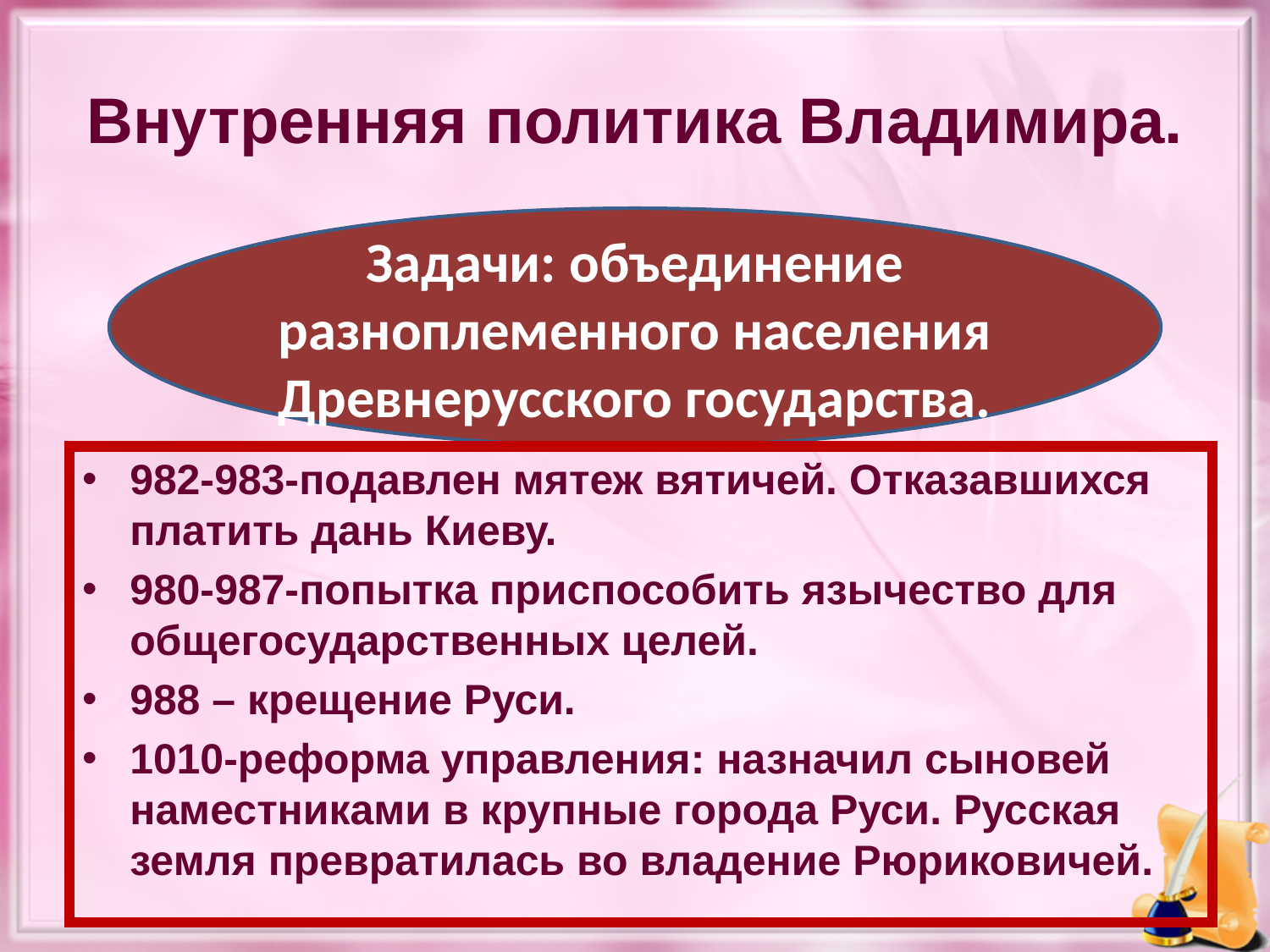

# Внутренняя политика Владимира.
Задачи: объединение разноплеменного населения Древнерусского государства.
982-983-подавлен мятеж вятичей. Отказавшихся платить дань Киеву.
980-987-попытка приспособить язычество для общегосударственных целей.
988 – крещение Руси.
1010-реформа управления: назначил сыновей наместниками в крупные города Руси. Русская земля превратилась во владение Рюриковичей.